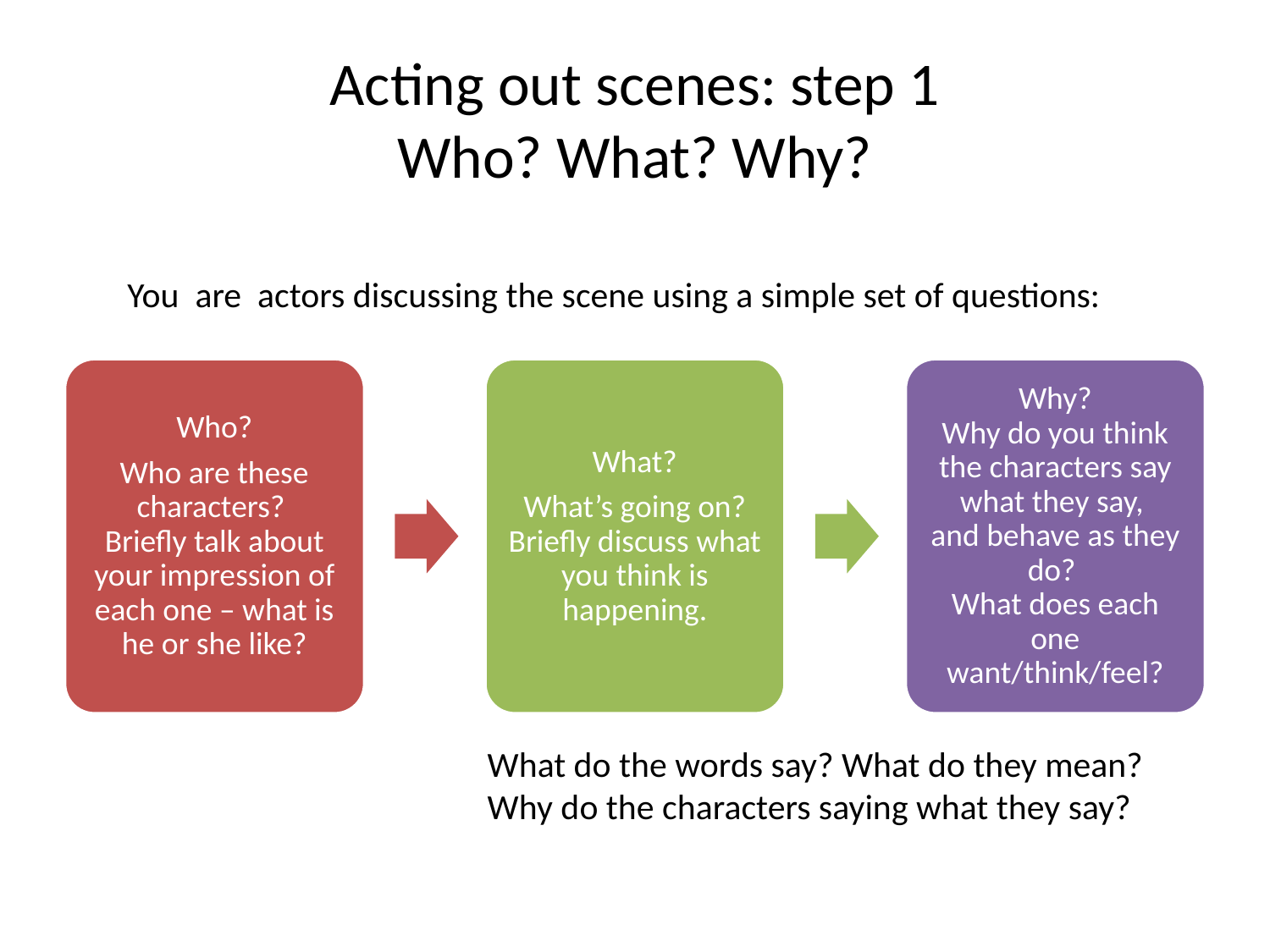

# Acting out scenes: step 1 Who? What? Why?
Who?
Who are these characters?
Briefly talk about your impression of each one – what is he or she like?

What?
What’s going on? Briefly discuss what you think is happening.

Why?
Why do you think the characters say what they say,
and behave as they do?
What does each one want/think/feel?
You  are  actors discussing the scene using a simple set of questions:
What do the words say? What do they mean?
Why do the characters saying what they say?